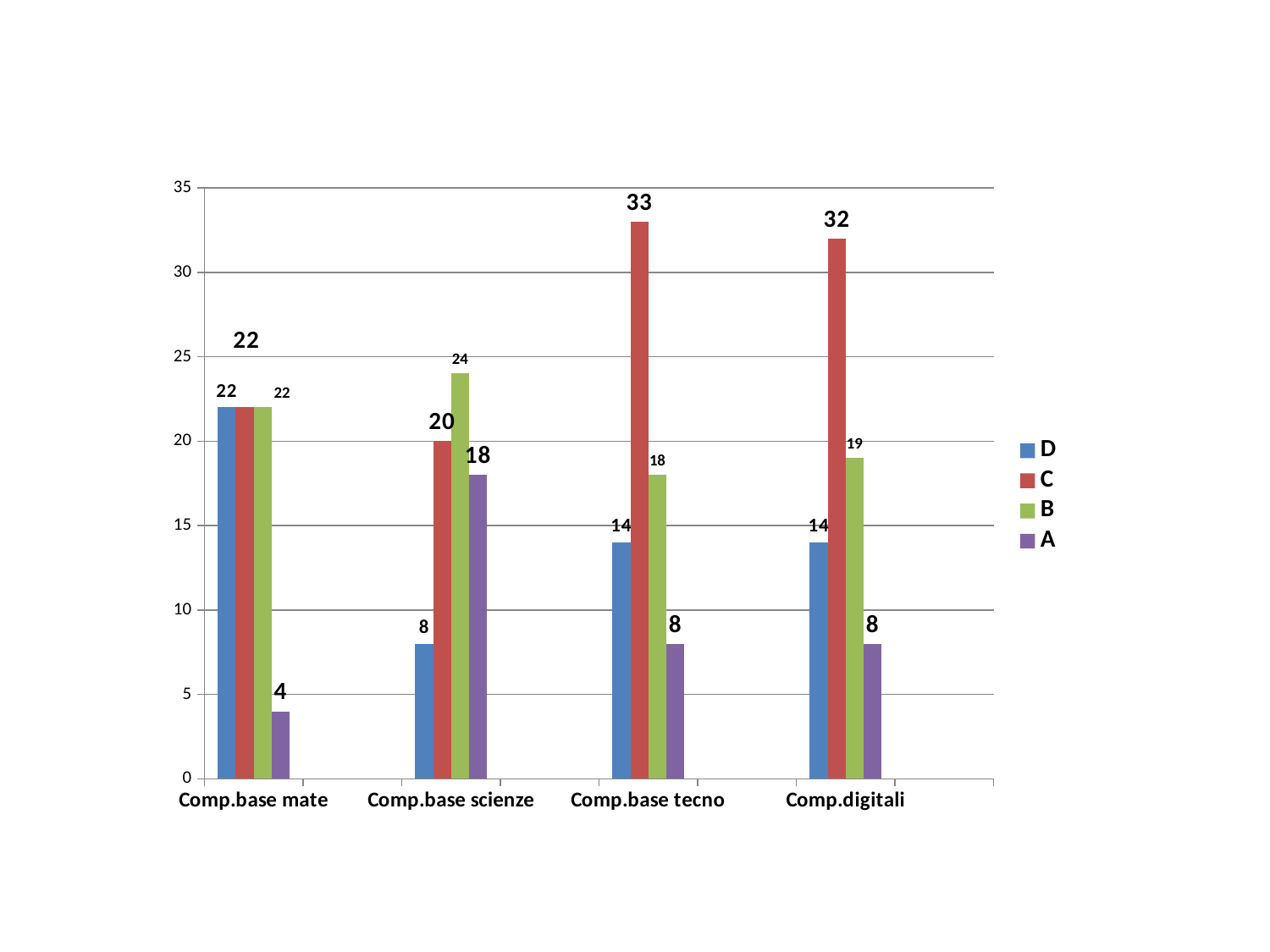

### Chart

| Category | D | C | B | A |
|---|---|---|---|---|
| Comp.base mate | 22.0 | 22.0 | 22.0 | 4.0 |
|  | None | None | None | None |
| Comp.base scienze | 8.0 | 20.0 | 24.0 | 18.0 |
|  | None | None | None | None |
| Comp.base tecno | 14.0 | 33.0 | 18.0 | 8.0 |
|  | None | None | None | None |
| Comp.digitali | 14.0 | 32.0 | 19.0 | 8.0 |